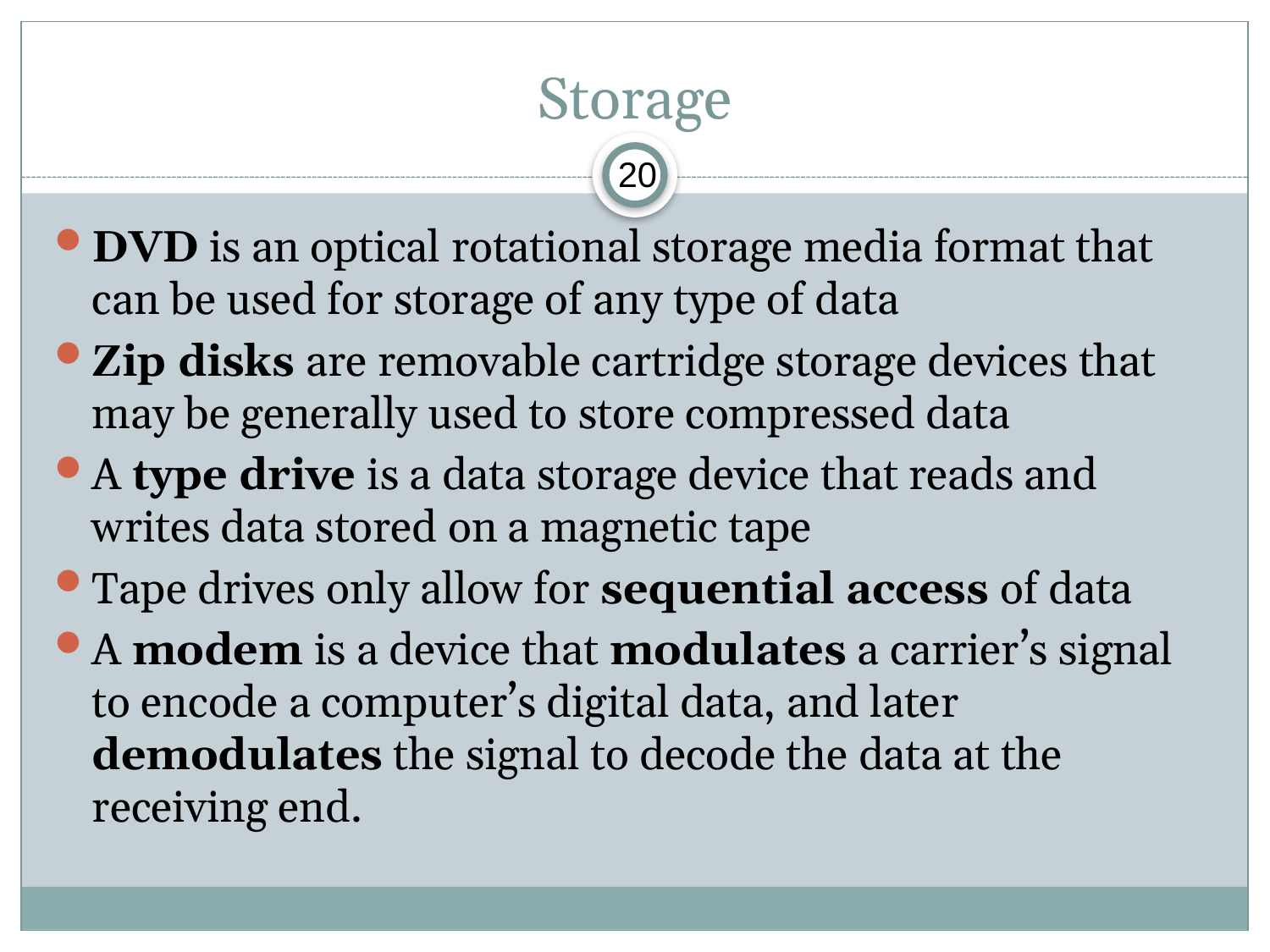

# Storage
20
DVD is an optical rotational storage media format that can be used for storage of any type of data
Zip disks are removable cartridge storage devices that may be generally used to store compressed data
A type drive is a data storage device that reads and writes data stored on a magnetic tape
Tape drives only allow for sequential access of data
A modem is a device that modulates a carrier’s signal to encode a computer’s digital data, and later demodulates the signal to decode the data at the receiving end.